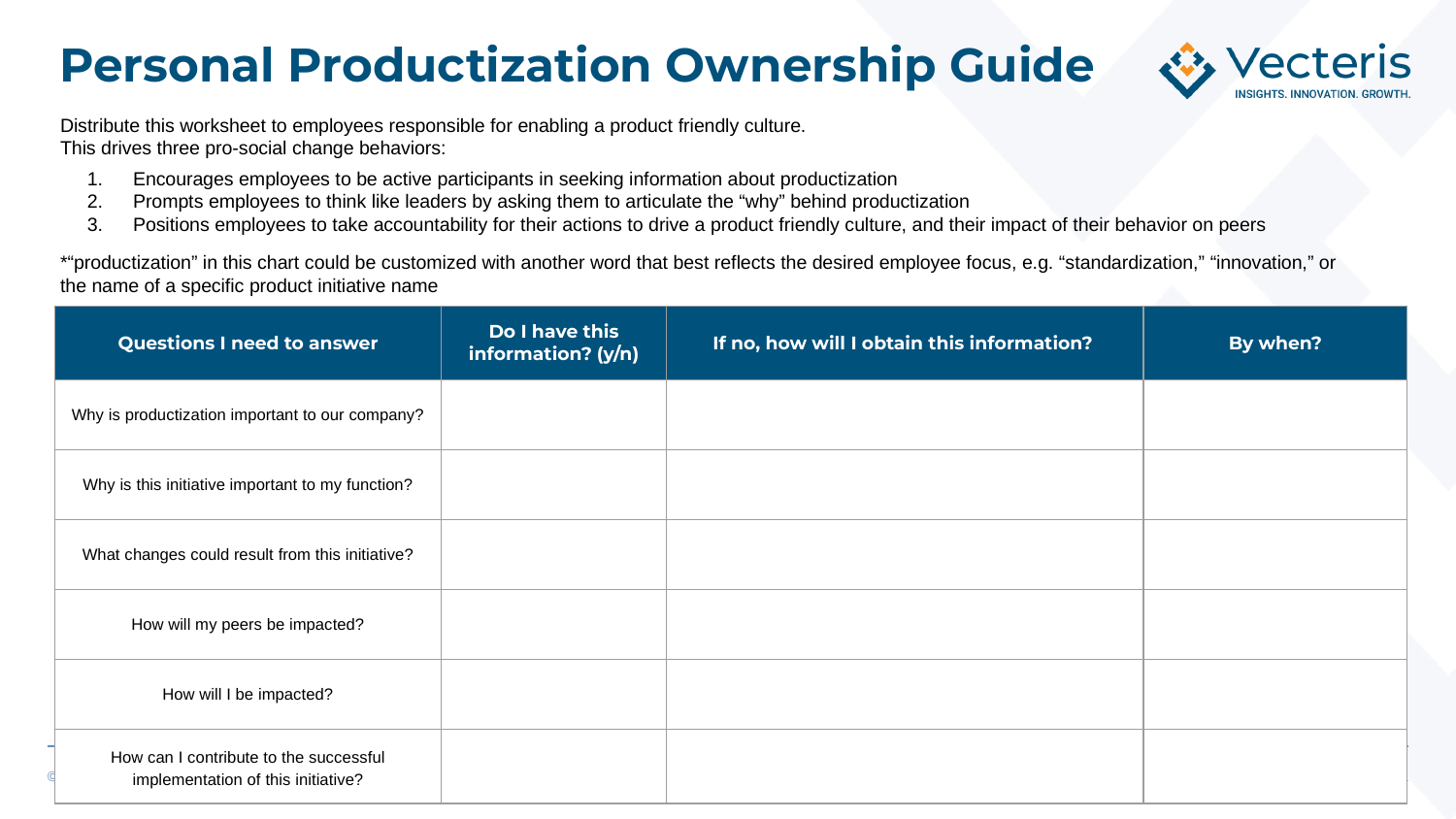

# Personal Productization Ownership Guide
Distribute this worksheet to employees responsible for enabling a product friendly culture.
This drives three pro-social change behaviors:

Encourages employees to be active participants in seeking information about productization
Prompts employees to think like leaders by asking them to articulate the “why” behind productization
Positions employees to take accountability for their actions to drive a product friendly culture, and their impact of their behavior on peers

*“productization” in this chart could be customized with another word that best reflects the desired employee focus, e.g. “standardization,” “innovation,” or the name of a specific product initiative name
| Questions I need to answer | Do I have this information? (y/n) | If no, how will I obtain this information? | By when? |
| --- | --- | --- | --- |
| Why is productization important to our company? |  |  |  |
| Why is this initiative important to my function? |  |  |  |
| What changes could result from this initiative? |  |  |  |
| How will my peers be impacted? |  |  |  |
| How will I be impacted? |  |  |  |
| How can I contribute to the successful implementation of this initiative? |  |  |  |